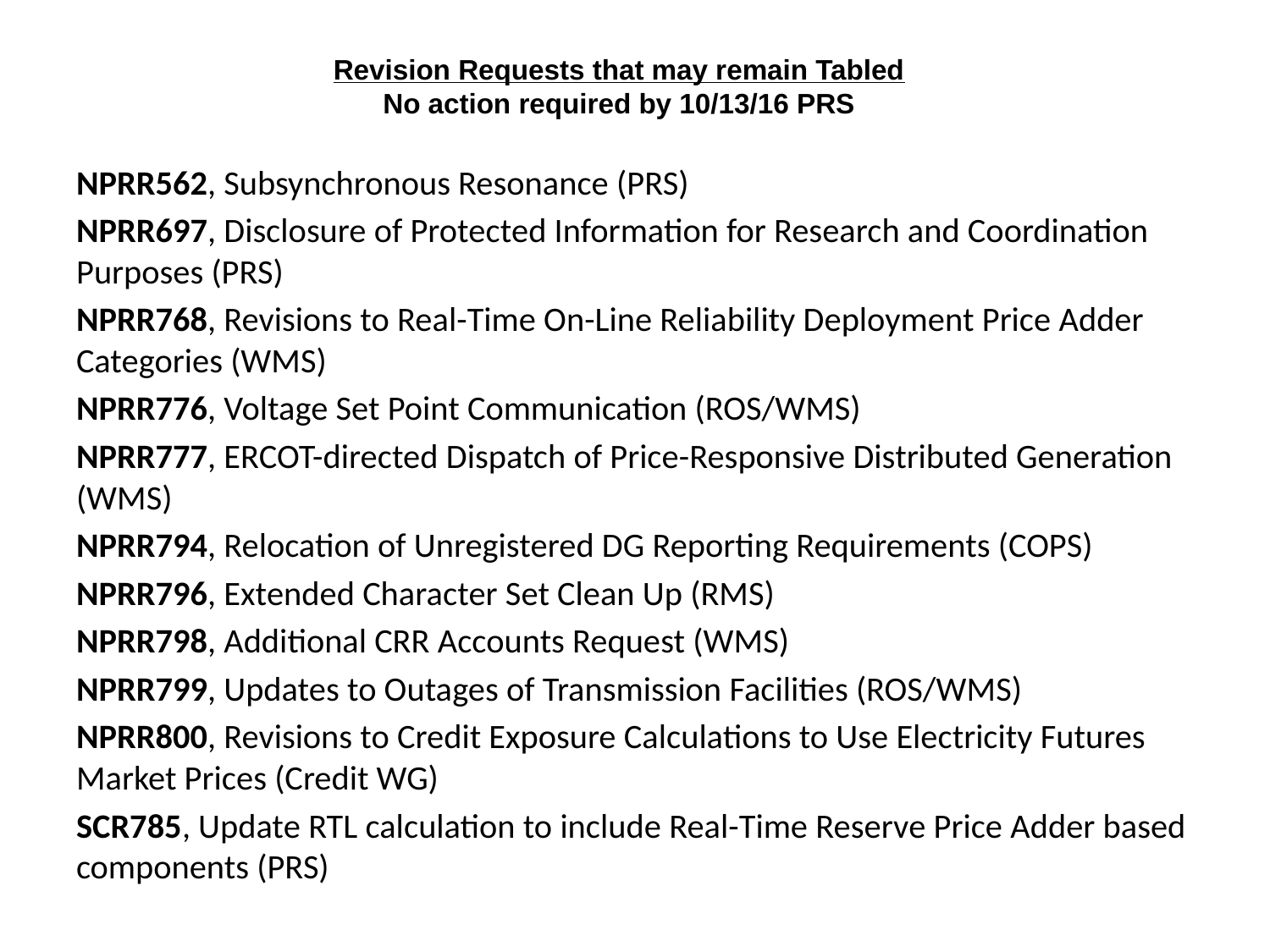

# Revision Requests that may remain Tabled No action required by 10/13/16 PRS

NPRR562, Subsynchronous Resonance (PRS)
NPRR697, Disclosure of Protected Information for Research and Coordination Purposes (PRS)
NPRR768, Revisions to Real-Time On-Line Reliability Deployment Price Adder Categories (WMS)
NPRR776, Voltage Set Point Communication (ROS/WMS)
NPRR777, ERCOT-directed Dispatch of Price-Responsive Distributed Generation (WMS)
NPRR794, Relocation of Unregistered DG Reporting Requirements (COPS)
NPRR796, Extended Character Set Clean Up (RMS)
NPRR798, Additional CRR Accounts Request (WMS)
NPRR799, Updates to Outages of Transmission Facilities (ROS/WMS)
NPRR800, Revisions to Credit Exposure Calculations to Use Electricity Futures Market Prices (Credit WG)
SCR785, Update RTL calculation to include Real-Time Reserve Price Adder based components (PRS)